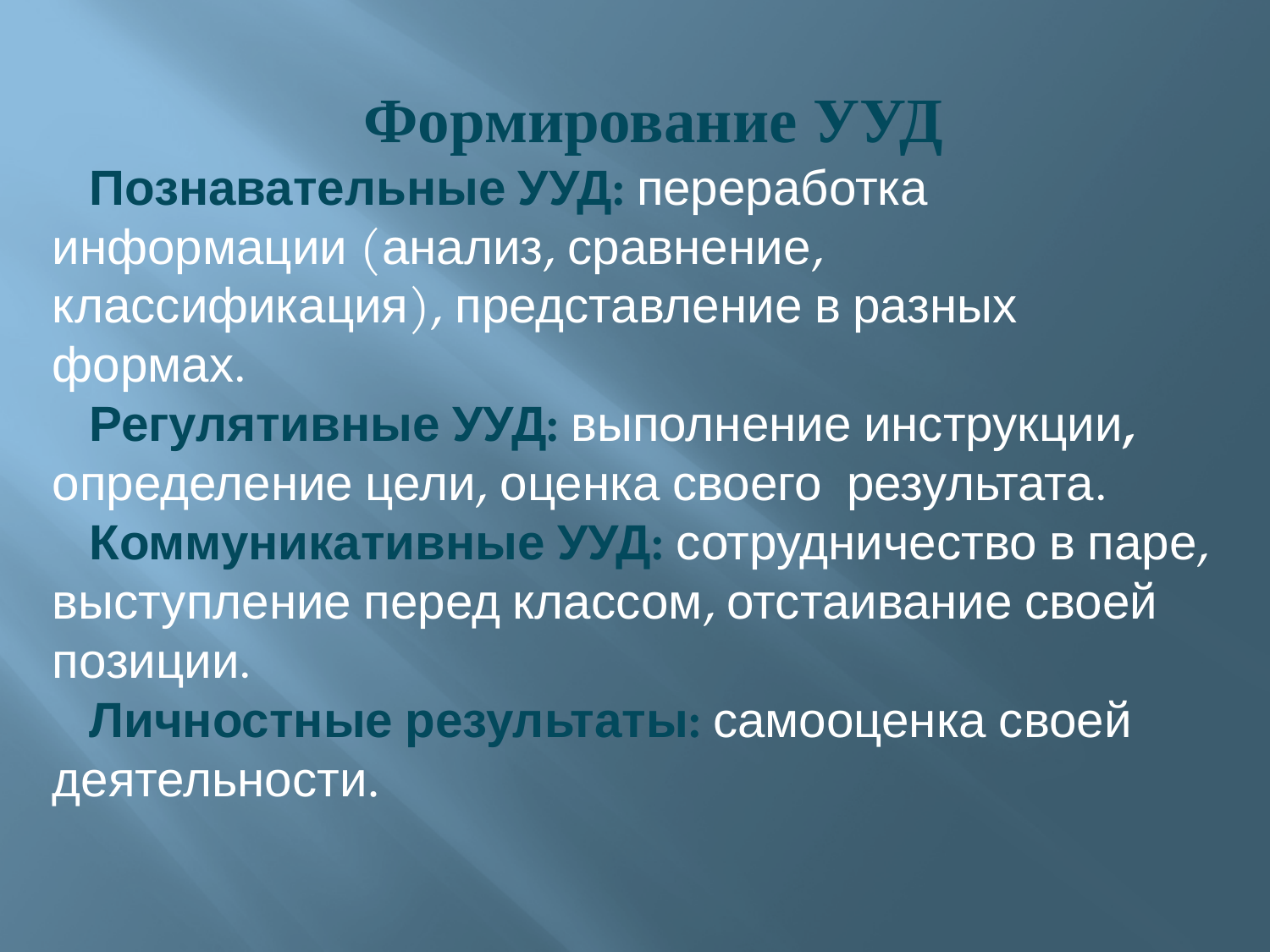

Формирование УУД
Познавательные УУД: переработка  информации (анализ, сравнение, классификация), представление в разных формах.
Регулятивные УУД: выполнение инструкции, определение цели, оценка своего  результата.
Коммуникативные УУД: сотрудничество в паре, выступление перед классом, отстаивание своей позиции.
Личностные результаты: самооценка своей деятельности.